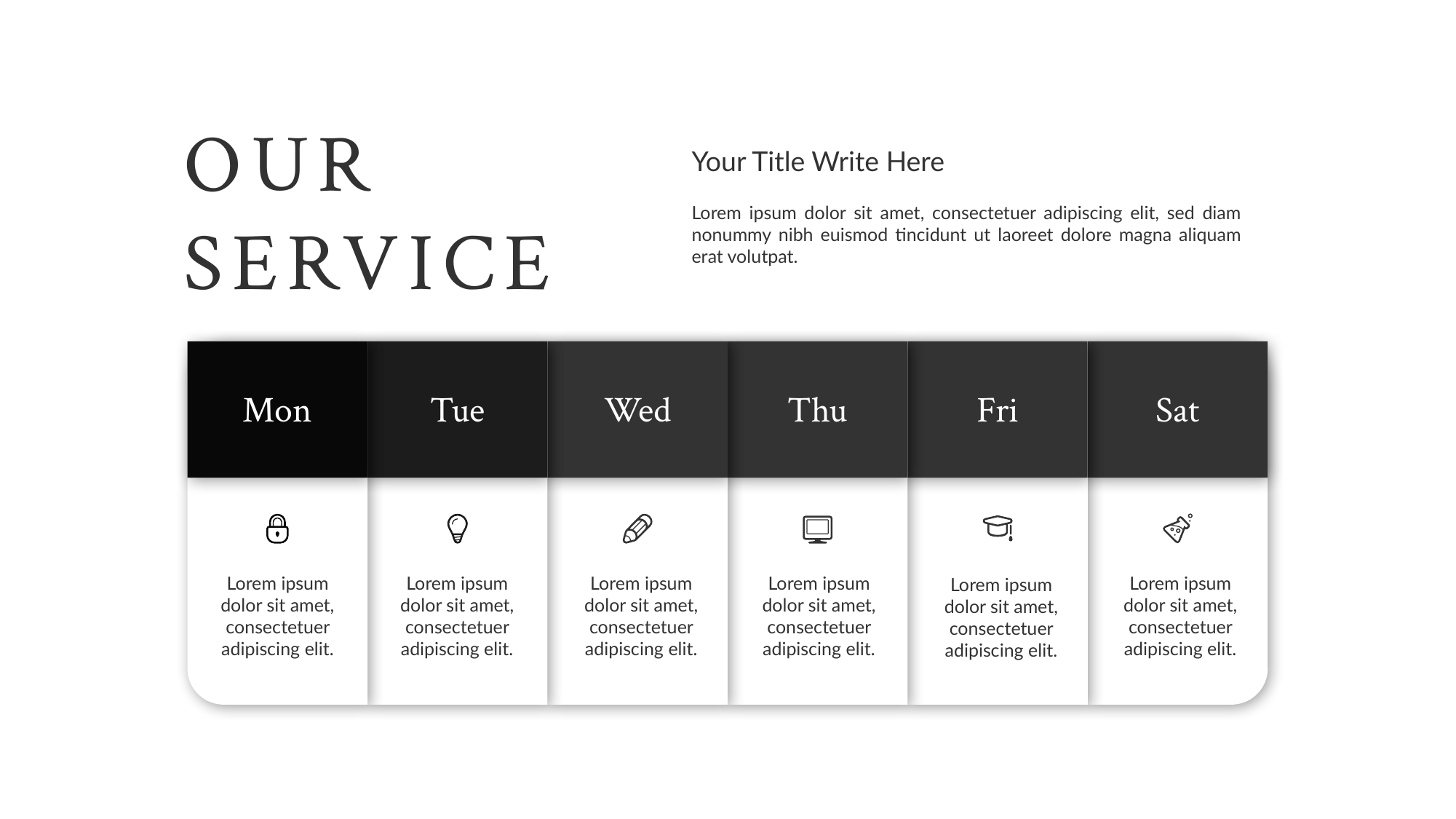

OUR SERVICE
Your Title Write Here
Lorem ipsum dolor sit amet, consectetuer adipiscing elit, sed diam nonummy nibh euismod tincidunt ut laoreet dolore magna aliquam erat volutpat.

Mon
Tue
Wed
Thu
Fri
Sat

Lorem ipsum dolor sit amet, consectetuer adipiscing elit.
Lorem ipsum dolor sit amet, consectetuer adipiscing elit.
Lorem ipsum dolor sit amet, consectetuer adipiscing elit.
Lorem ipsum dolor sit amet, consectetuer adipiscing elit.
Lorem ipsum dolor sit amet, consectetuer adipiscing elit.
Lorem ipsum dolor sit amet, consectetuer adipiscing elit.